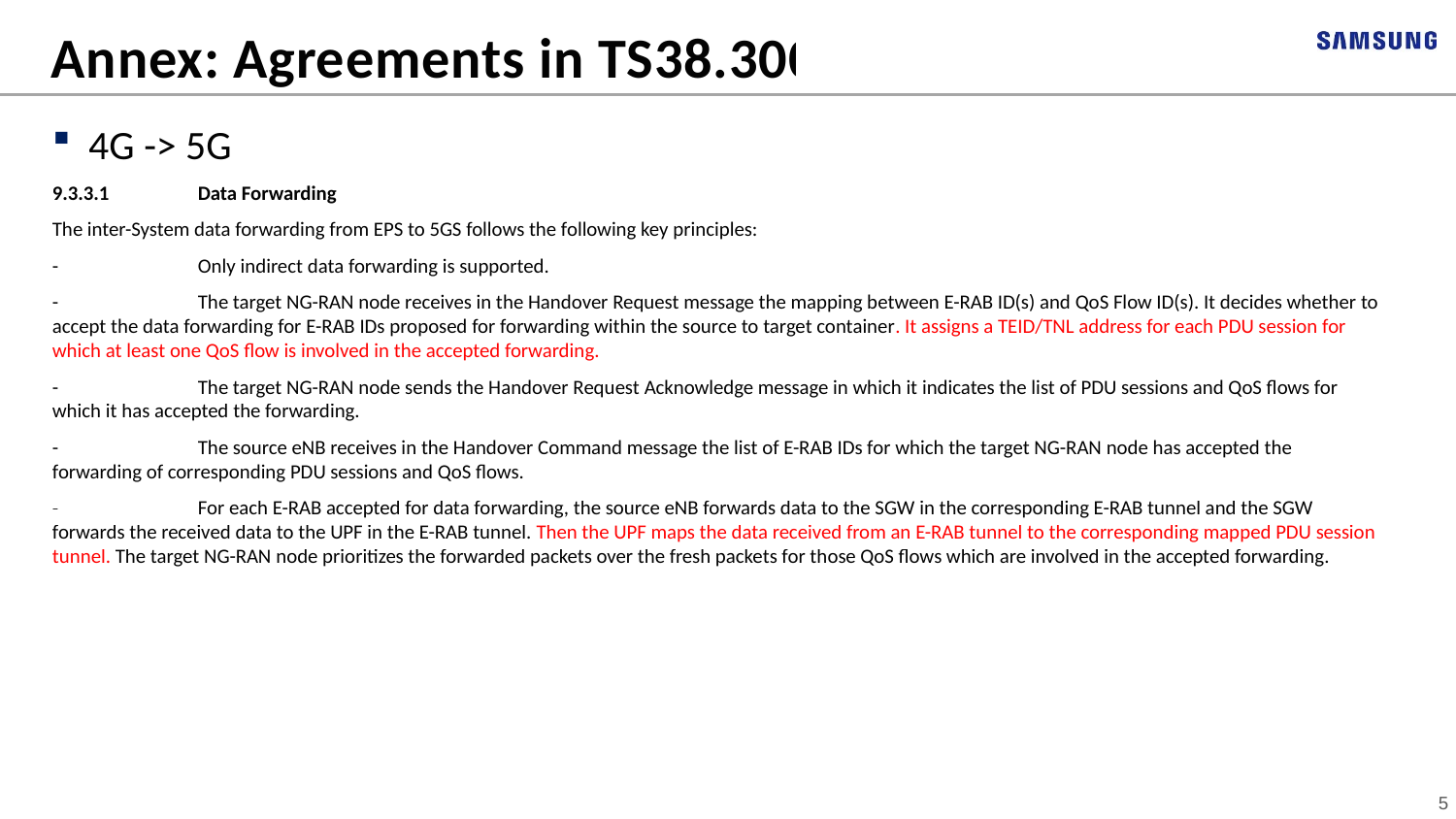

# Annex: Agreements in TS38.300
4G -> 5G
9.3.3.1	Data Forwarding
The inter-System data forwarding from EPS to 5GS follows the following key principles:
-	Only indirect data forwarding is supported.
-	The target NG-RAN node receives in the Handover Request message the mapping between E-RAB ID(s) and QoS Flow ID(s). It decides whether to accept the data forwarding for E-RAB IDs proposed for forwarding within the source to target container. It assigns a TEID/TNL address for each PDU session for which at least one QoS flow is involved in the accepted forwarding.
-	The target NG-RAN node sends the Handover Request Acknowledge message in which it indicates the list of PDU sessions and QoS flows for which it has accepted the forwarding.
-	The source eNB receives in the Handover Command message the list of E-RAB IDs for which the target NG-RAN node has accepted the forwarding of corresponding PDU sessions and QoS flows.
-	For each E-RAB accepted for data forwarding, the source eNB forwards data to the SGW in the corresponding E-RAB tunnel and the SGW forwards the received data to the UPF in the E-RAB tunnel. Then the UPF maps the data received from an E-RAB tunnel to the corresponding mapped PDU session tunnel. The target NG-RAN node prioritizes the forwarded packets over the fresh packets for those QoS flows which are involved in the accepted forwarding.